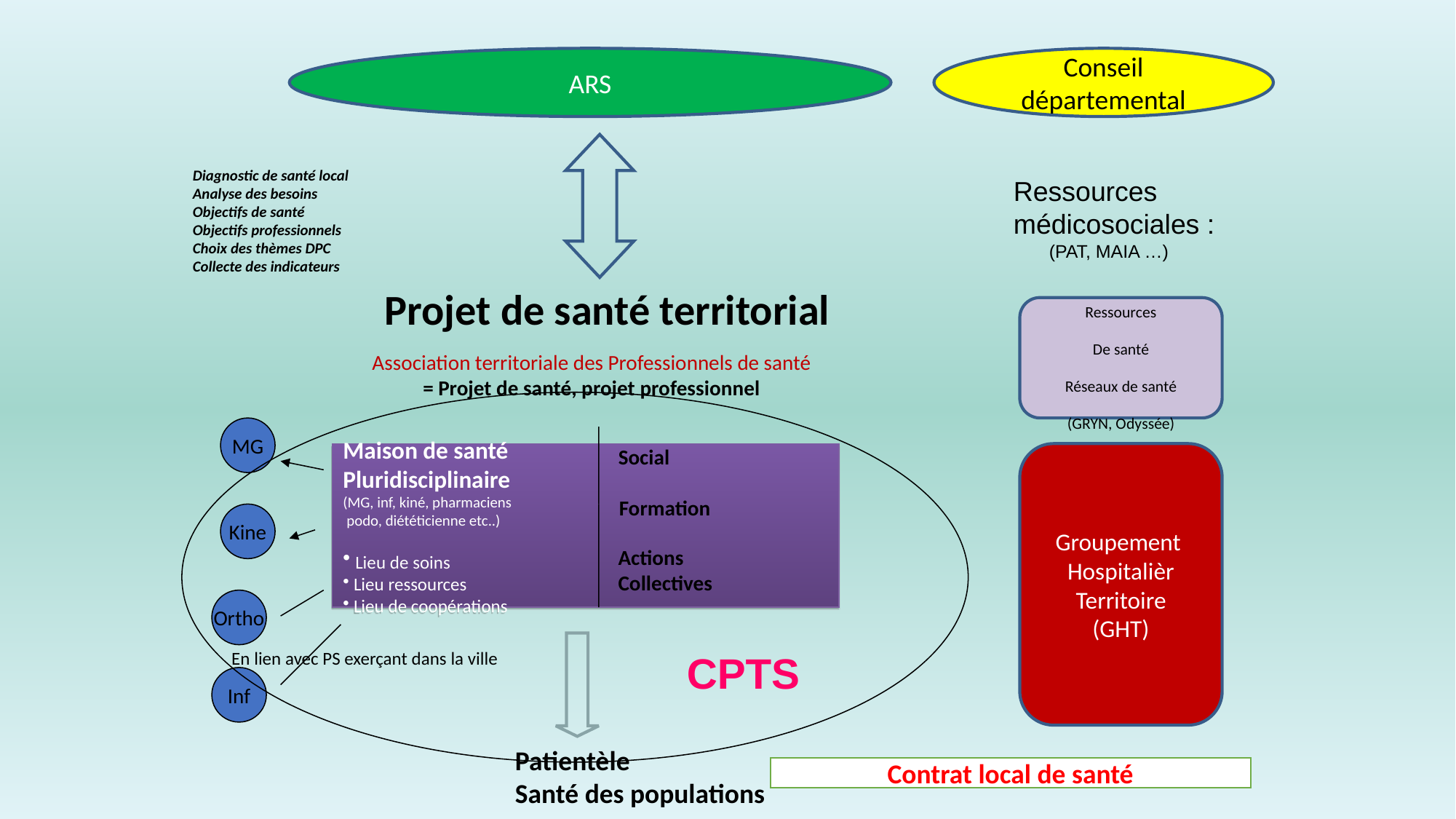

ARS
Conseil départemental

Diagnostic de santé local
Analyse des besoins
Objectifs de santé
Objectifs professionnels
Choix des thèmes DPC
Collecte des indicateurs

Ressources médicosociales :
       (PAT, MAIA …)
Projet de santé territorial
Ressources
De santé
Réseaux de santé
(GRYN, Odyssée)
Association territoriale des Professionnels de santé
= Projet de santé, projet professionnel

MG

Social
Groupement
Hospitalièr
Territoire
(GHT)

Maison de santé
Pluridisciplinaire
(MG, inf, kiné, pharmaciens
 podo, diététicienne etc..)

 Lieu de soins
 Lieu ressources
 Lieu de coopérations

  Formation
Kine

Actions
Collectives
Ortho

CPTS
En lien avec PS exerçant dans la ville

Inf
Patientèle
Santé des populations
Contrat local de santé